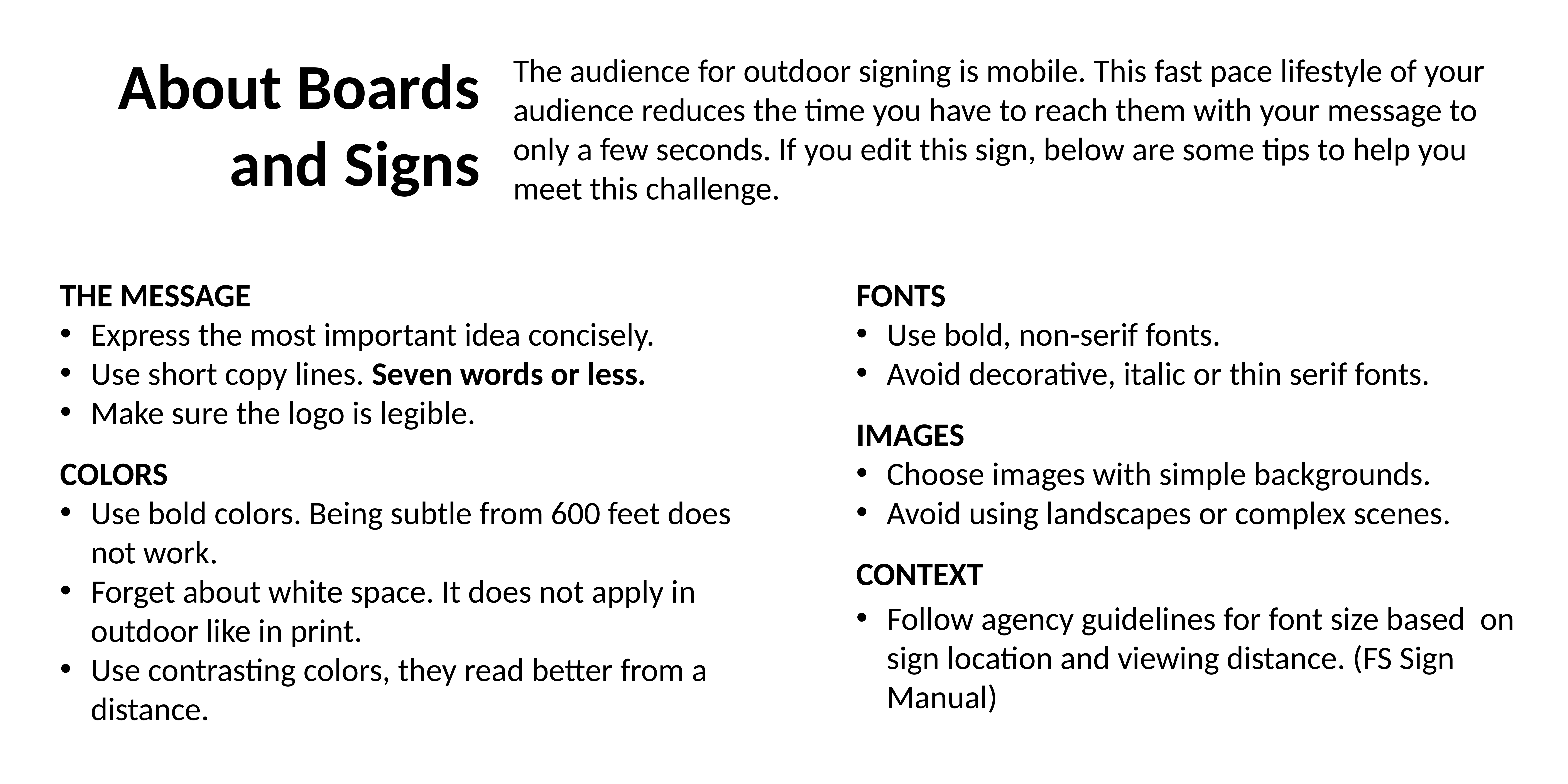

# About Boards and Signs
The audience for outdoor signing is mobile. This fast pace lifestyle of your audience reduces the time you have to reach them with your message to only a few seconds. If you edit this sign, below are some tips to help you meet this challenge.
THE MESSAGE
Express the most important idea concisely.
Use short copy lines. Seven words or less.
Make sure the logo is legible.
COLORS
Use bold colors. Being subtle from 600 feet does not work.
Forget about white space. It does not apply in outdoor like in print.
Use contrasting colors, they read better from a distance.
FONTS
Use bold, non-serif fonts.
Avoid decorative, italic or thin serif fonts.
IMAGES
Choose images with simple backgrounds.
Avoid using landscapes or complex scenes.
CONTEXT
Follow agency guidelines for font size based  on sign location and viewing distance. (FS Sign Manual)